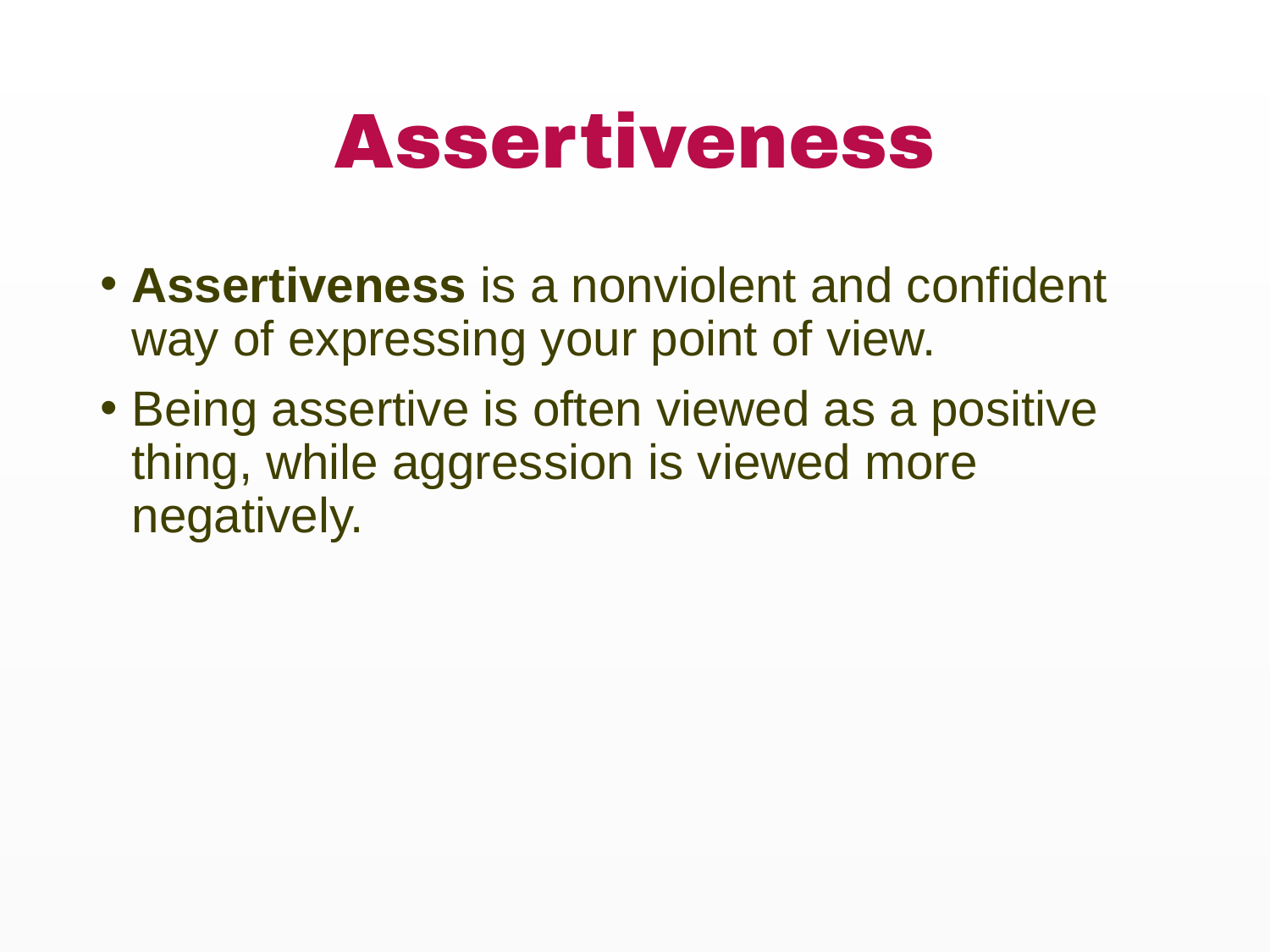

# Assertiveness
Assertiveness is a nonviolent and confident way of expressing your point of view.
Being assertive is often viewed as a positive thing, while aggression is viewed more negatively.